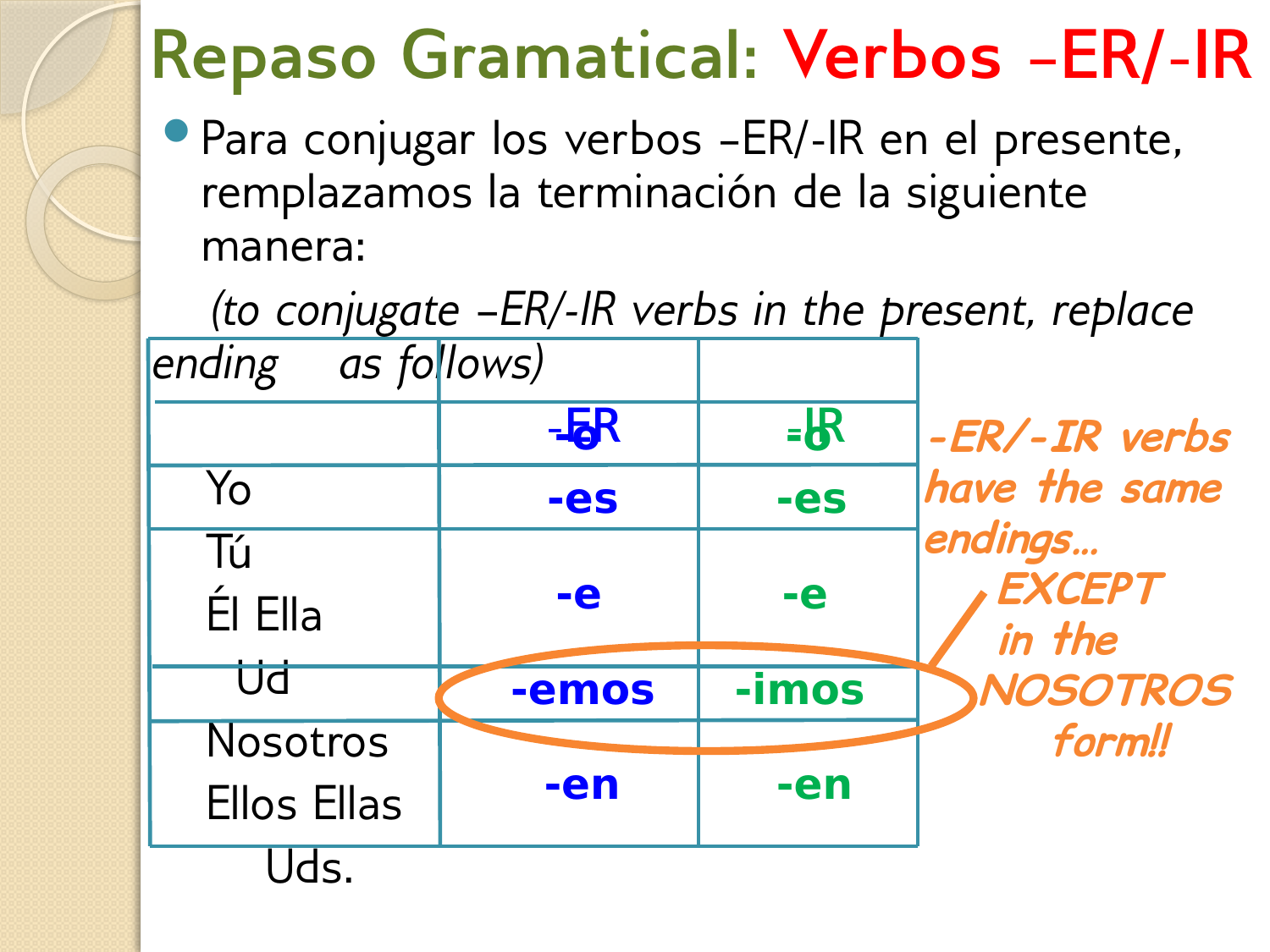

# Repaso Gramatical: Verbos –ER/-IR
Para conjugar los verbos –ER/-IR en el presente, remplazamos la terminación de la siguiente manera:
    (to conjugate –ER/-IR verbs in the present, replace ending    as follows)
			 -ER		-IR
Yo
Tú
Él Ella
  Ud
Nosotros
Ellos Ellas
    Uds.

-o
-o
-ER/-IR verbs have the same endings…
    EXCEPT
    in the
   NOSOTROS	form!!
-es
-es
-e
-e

-emos
-imos
-en
-en